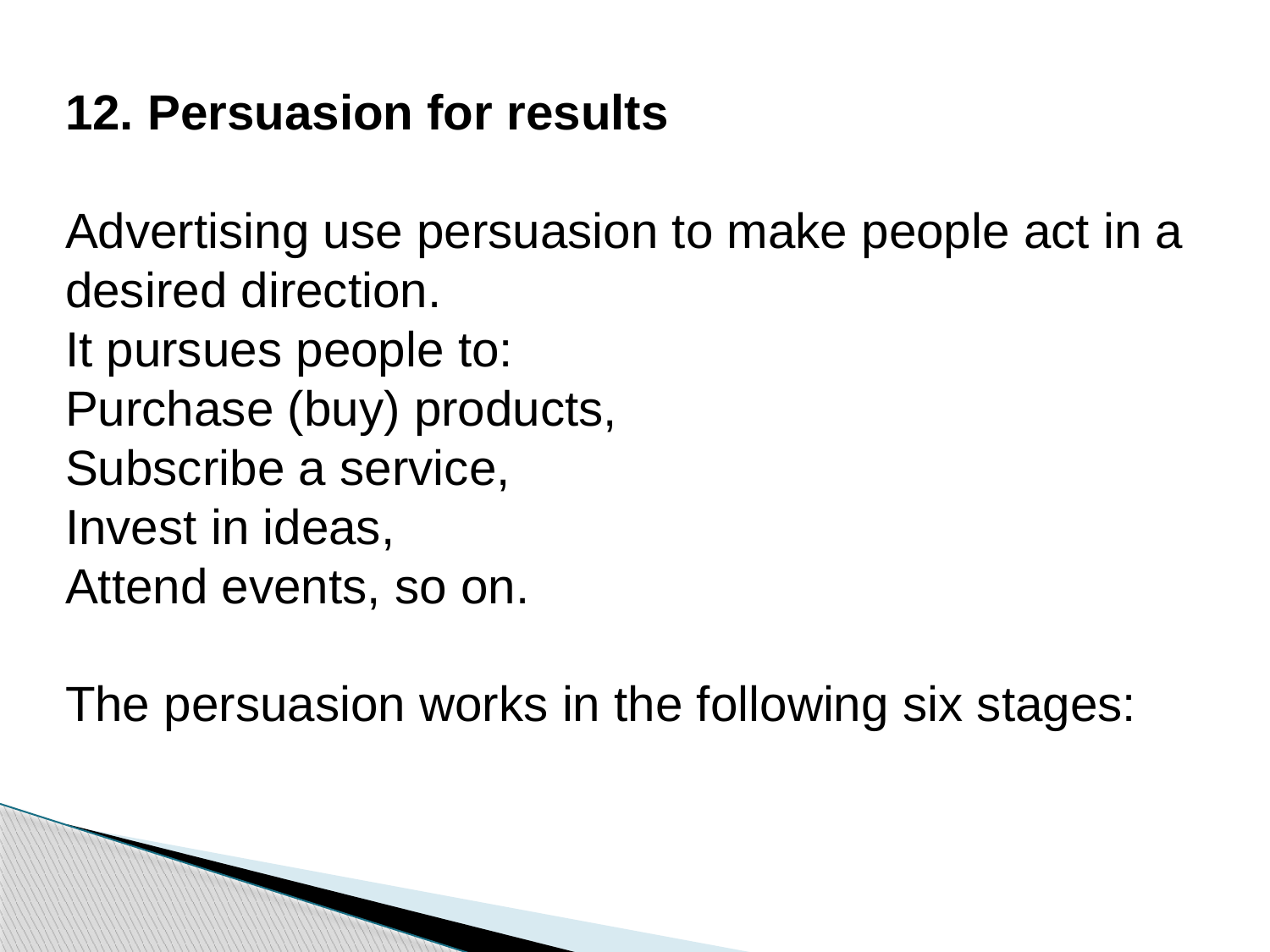

12. Persuasion for results
Advertising use persuasion to make people act in a desired direction.
It pursues people to:
Purchase (buy) products,
Subscribe a service,
Invest in ideas,
Attend events, so on.

The persuasion works in the following six stages: